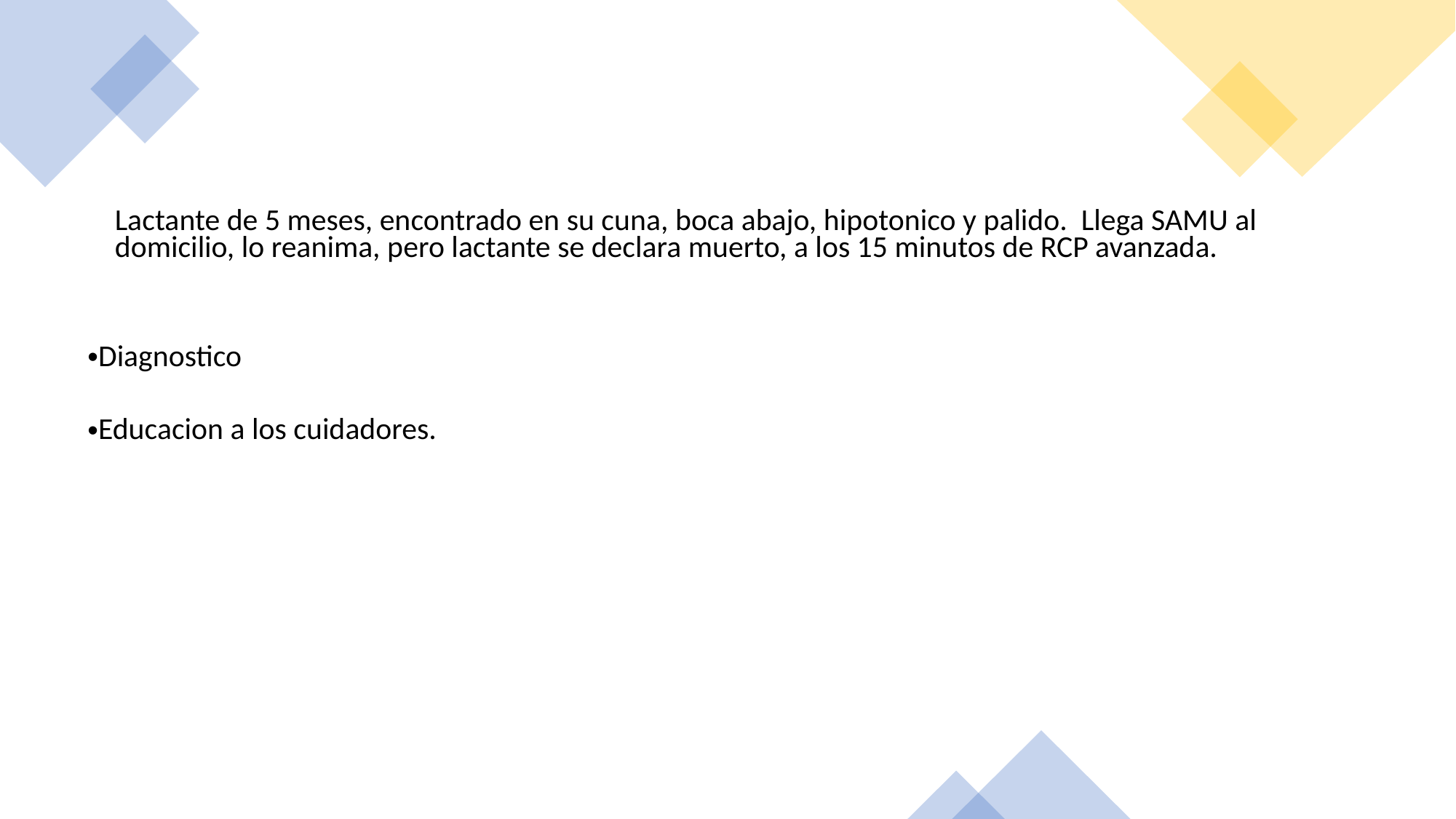

Lactante de 5 meses, encontrado en su cuna, boca abajo, hipotonico y palido.  Llega SAMU al domicilio, lo reanima, pero lactante se declara muerto, a los 15 minutos de RCP avanzada.

Diagnostico

Educacion a los cuidadores.